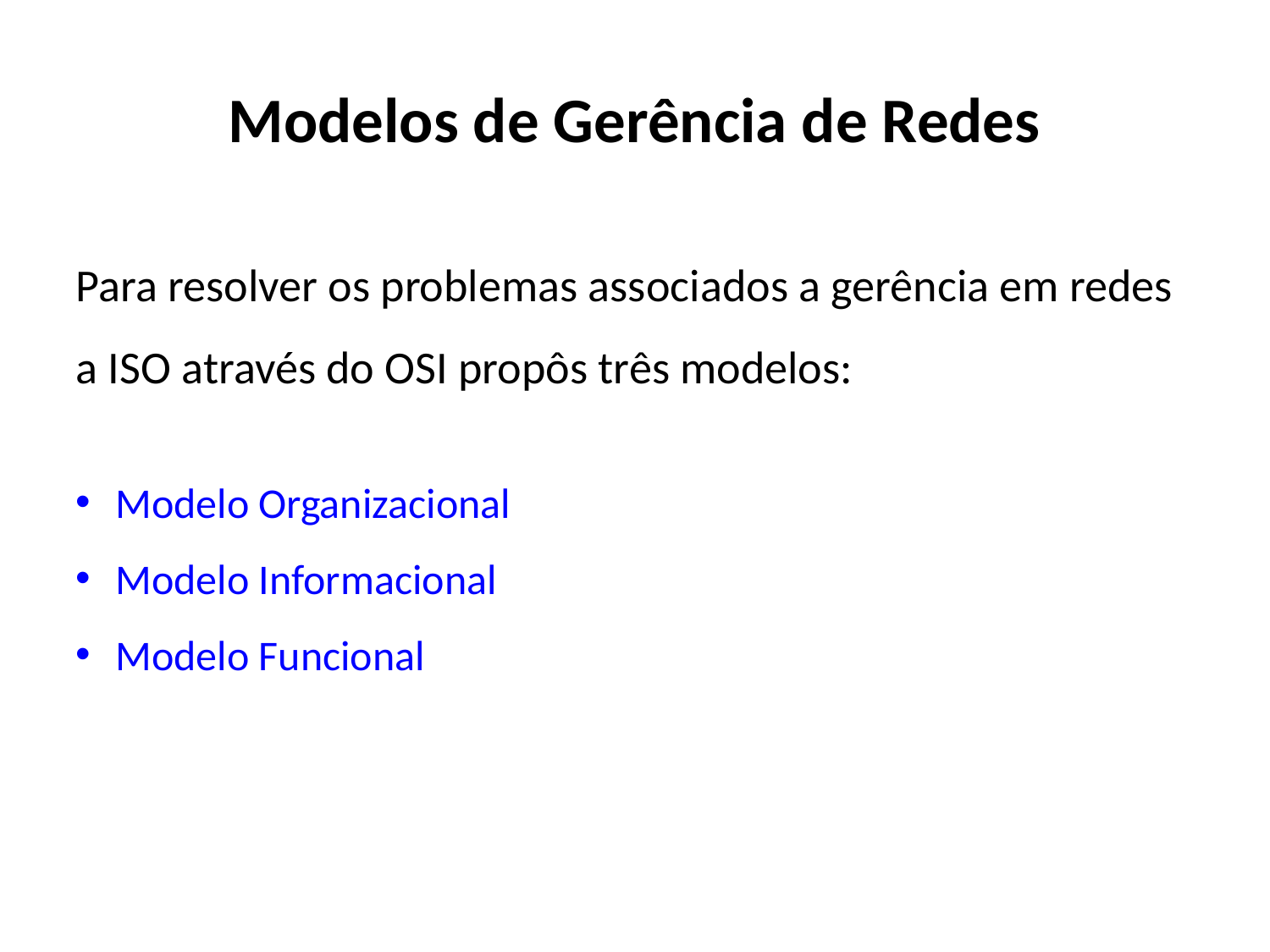

Modelos de Gerência de Redes
Para resolver os problemas associados a gerência em redes a ISO através do OSI propôs três modelos:

 Modelo Organizacional
 Modelo Informacional
 Modelo Funcional